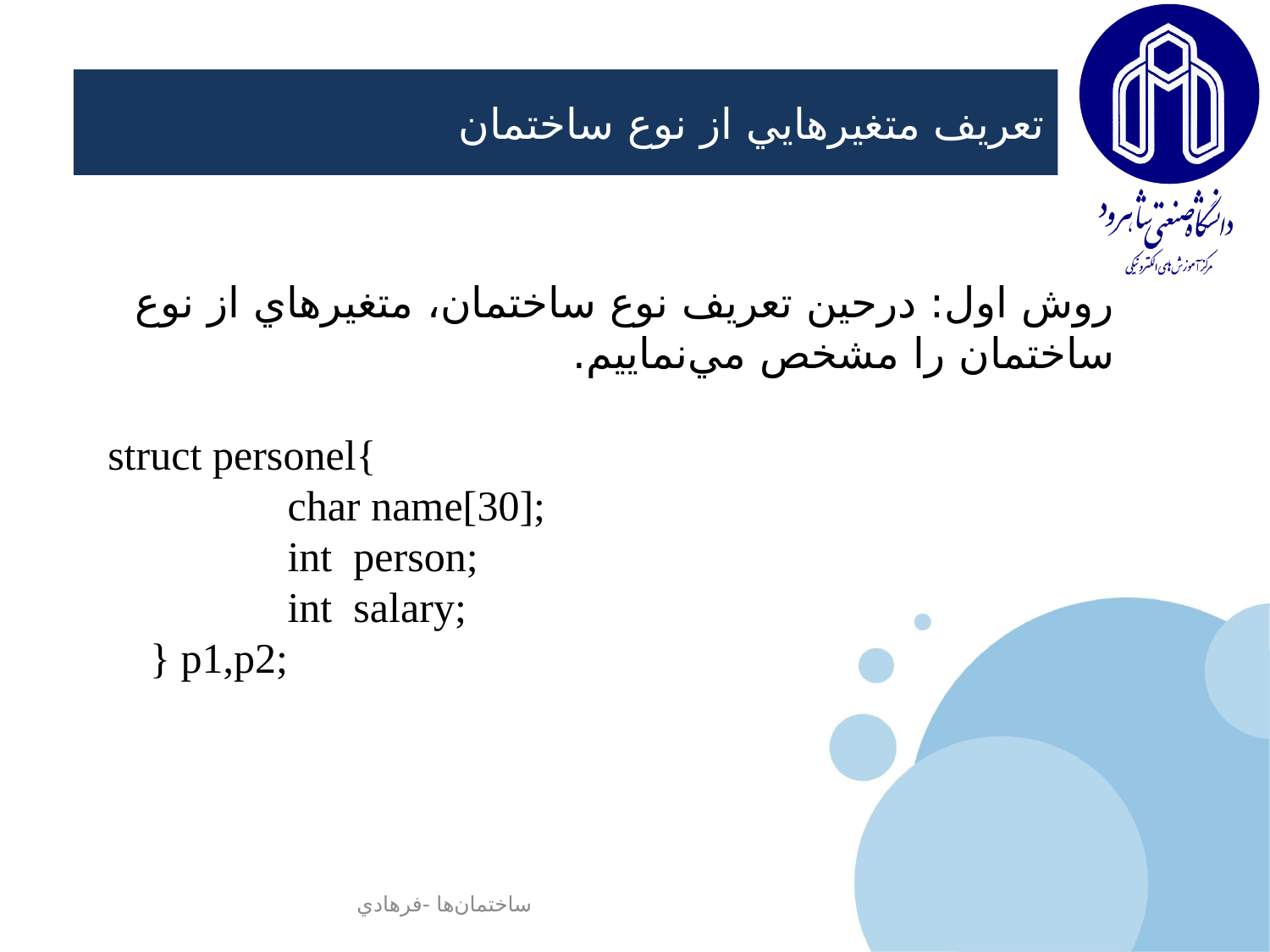

# تعريف متغيرهايي از نوع ساختمان
روش اول: درحين تعريف نوع ساختمان، متغيرهاي از نوع ساختمان را مشخص مي‌نماييم.

 struct personel{
                  char name[30];
                  int  person;
                  int  salary;
     } p1,p2;
ساختمان‌ها -فرهادي